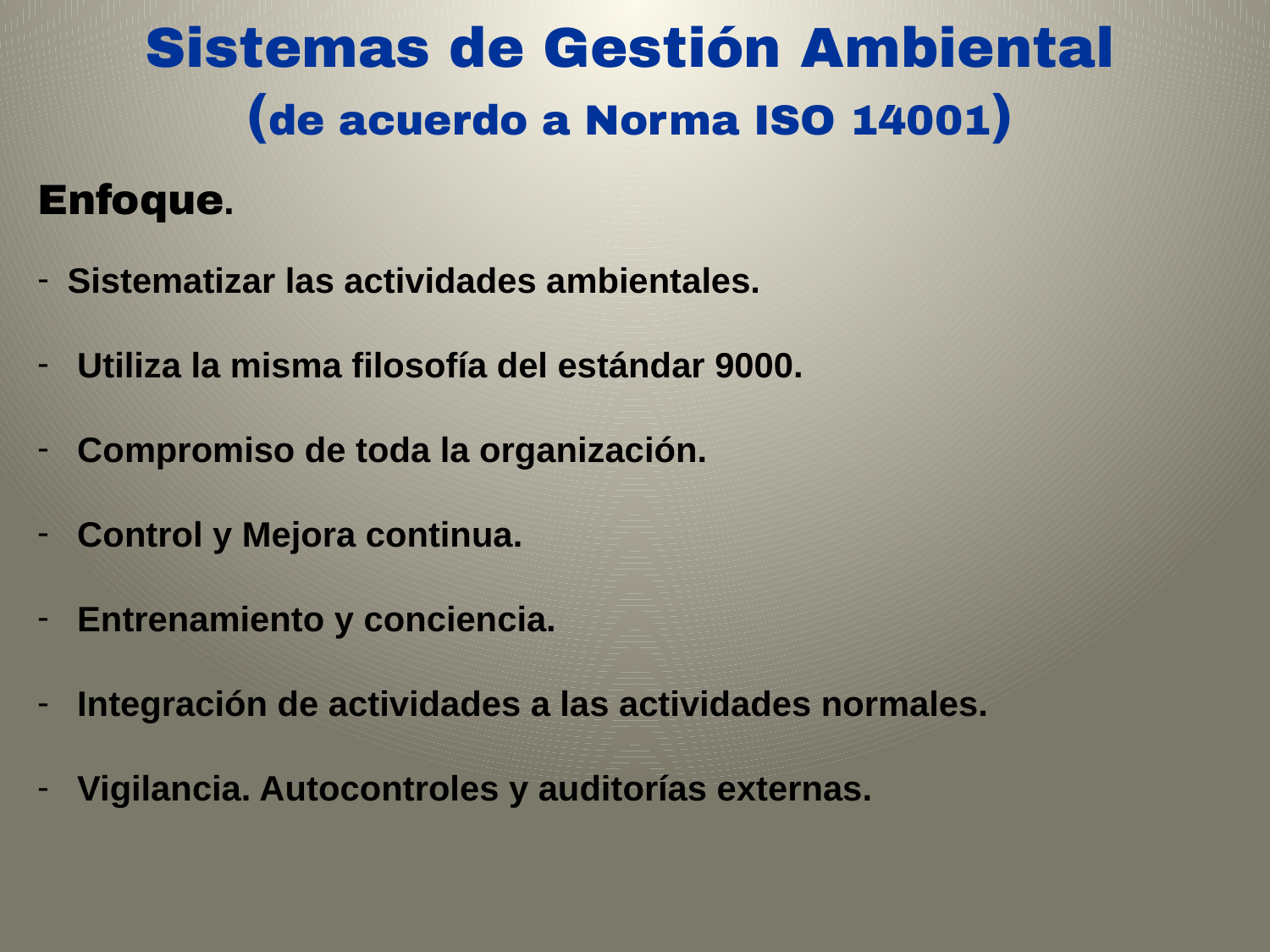

Sistemas de Gestión Ambiental
(de acuerdo a Norma ISO 14001)
Enfoque.

Sistematizar las actividades ambientales.

 Utiliza la misma filosofía del estándar 9000.

 Compromiso de toda la organización.

 Control y Mejora continua.

 Entrenamiento y conciencia.

 Integración de actividades a las actividades normales.

 Vigilancia. Autocontroles y auditorías externas.